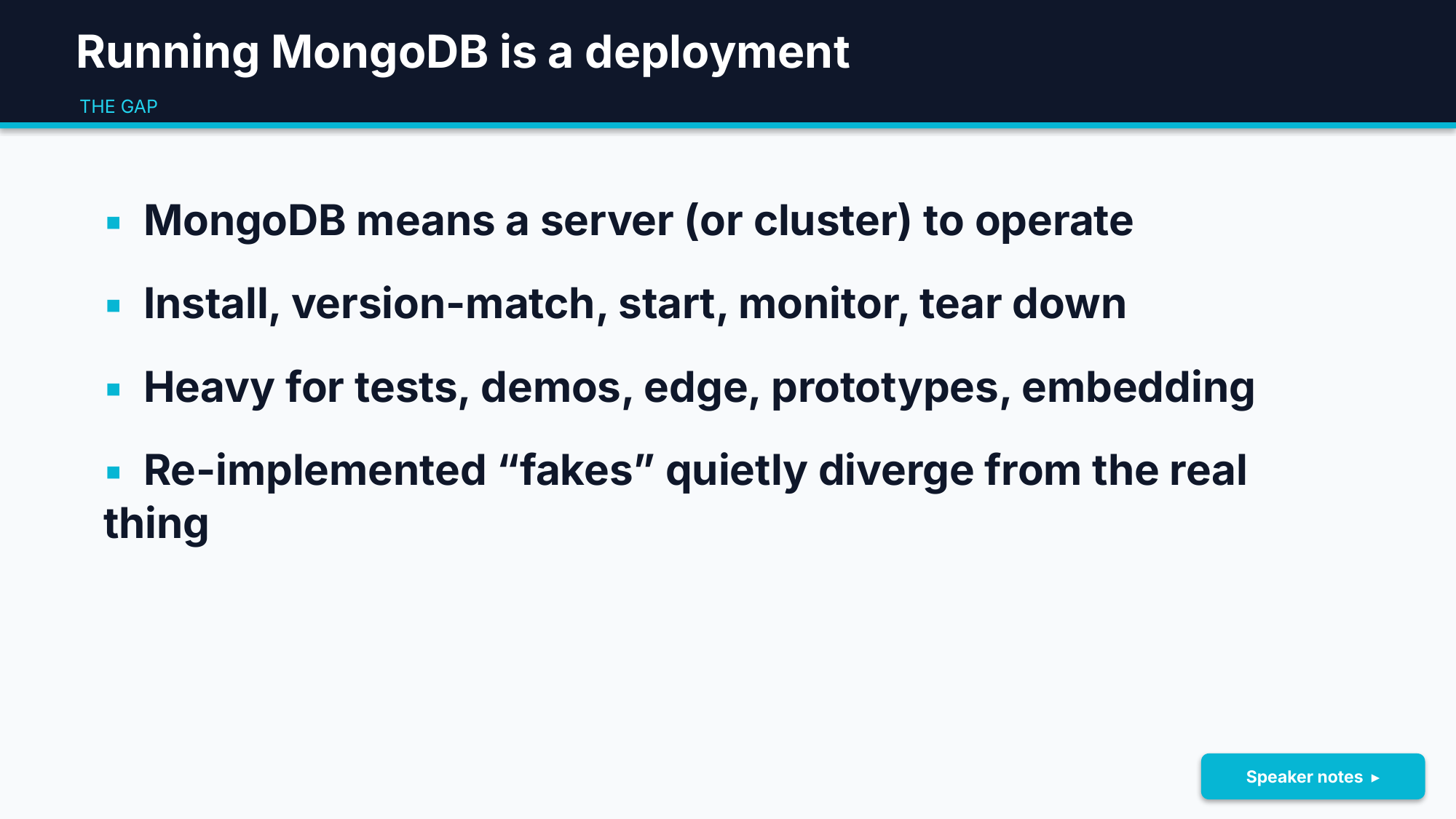

Running MongoDB is a deployment
THE GAP

▪  MongoDB means a server (or cluster) to operate
▪  Install, version-match, start, monitor, tear down
▪  Heavy for tests, demos, edge, prototypes, embedding
▪  Re-implemented “fakes” quietly diverge from the real thing
Speaker notes  ▸